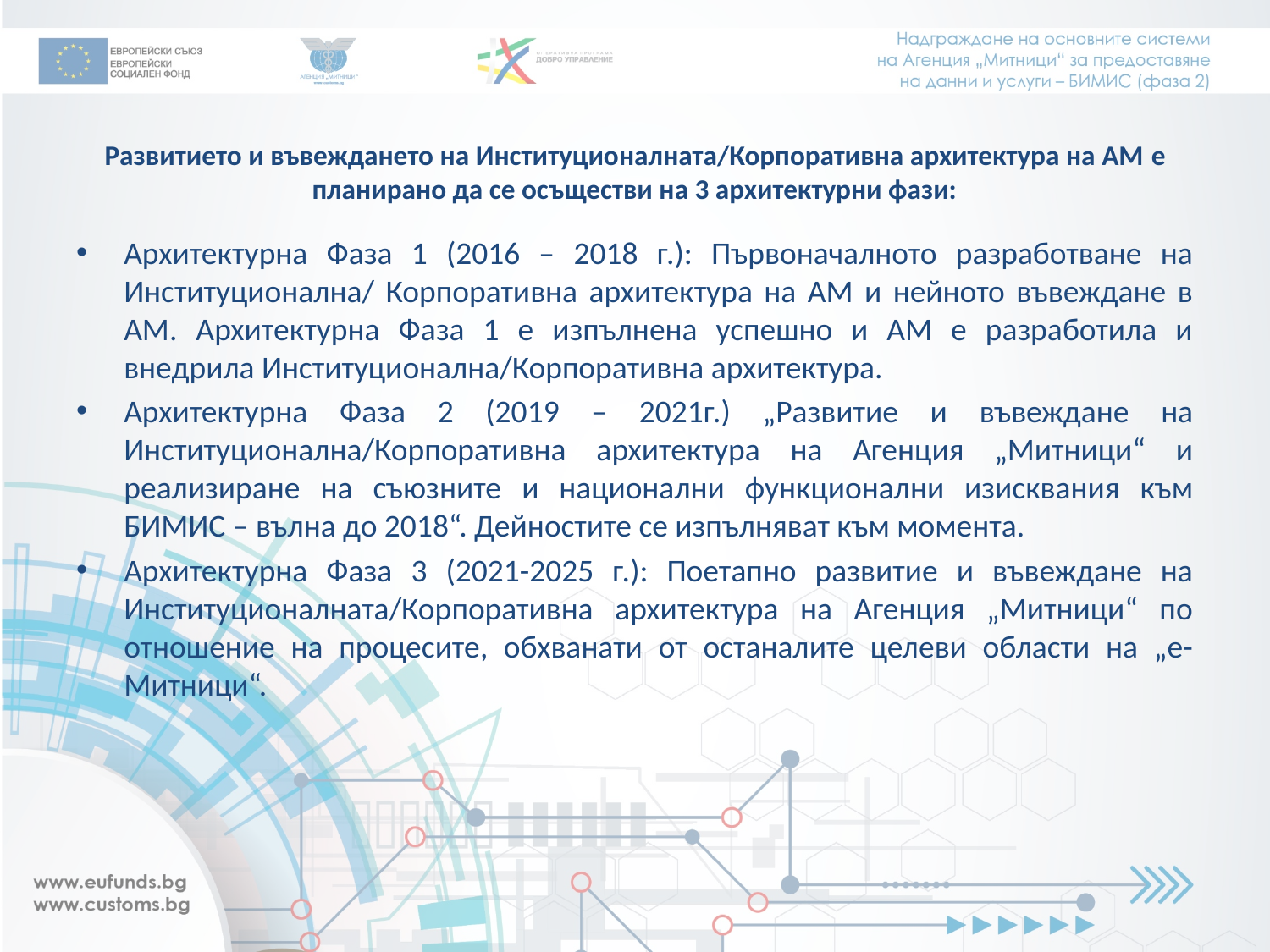

# Развитието и въвеждането на Институционалната/Корпоративна архитектура на АМ е планирано да се осъществи на 3 архитектурни фази:
Архитектурна Фаза 1 (2016 – 2018 г.): Първоначалното разработване на Институционална/ Корпоративна архитектура на АМ и нейното въвеждане в АМ. Архитектурна Фаза 1 е изпълнена успешно и АМ е разработила и внедрила Институционална/Корпоративна архитектура.
Архитектурна Фаза 2 (2019 – 2021г.) „Развитие и въвеждане на Институционална/Корпоративна архитектура на Агенция „Митници“ и реализиране на съюзните и национални функционални изисквания към БИМИС – вълна до 2018“. Дейностите се изпълняват към момента.
Архитектурна Фаза 3 (2021-2025 г.): Поетапно развитие и въвеждане на Институционалната/Корпоративна архитектура на Агенция „Митници“ по отношение на процесите, обхванати от останалите целеви области на „е-Митници“.